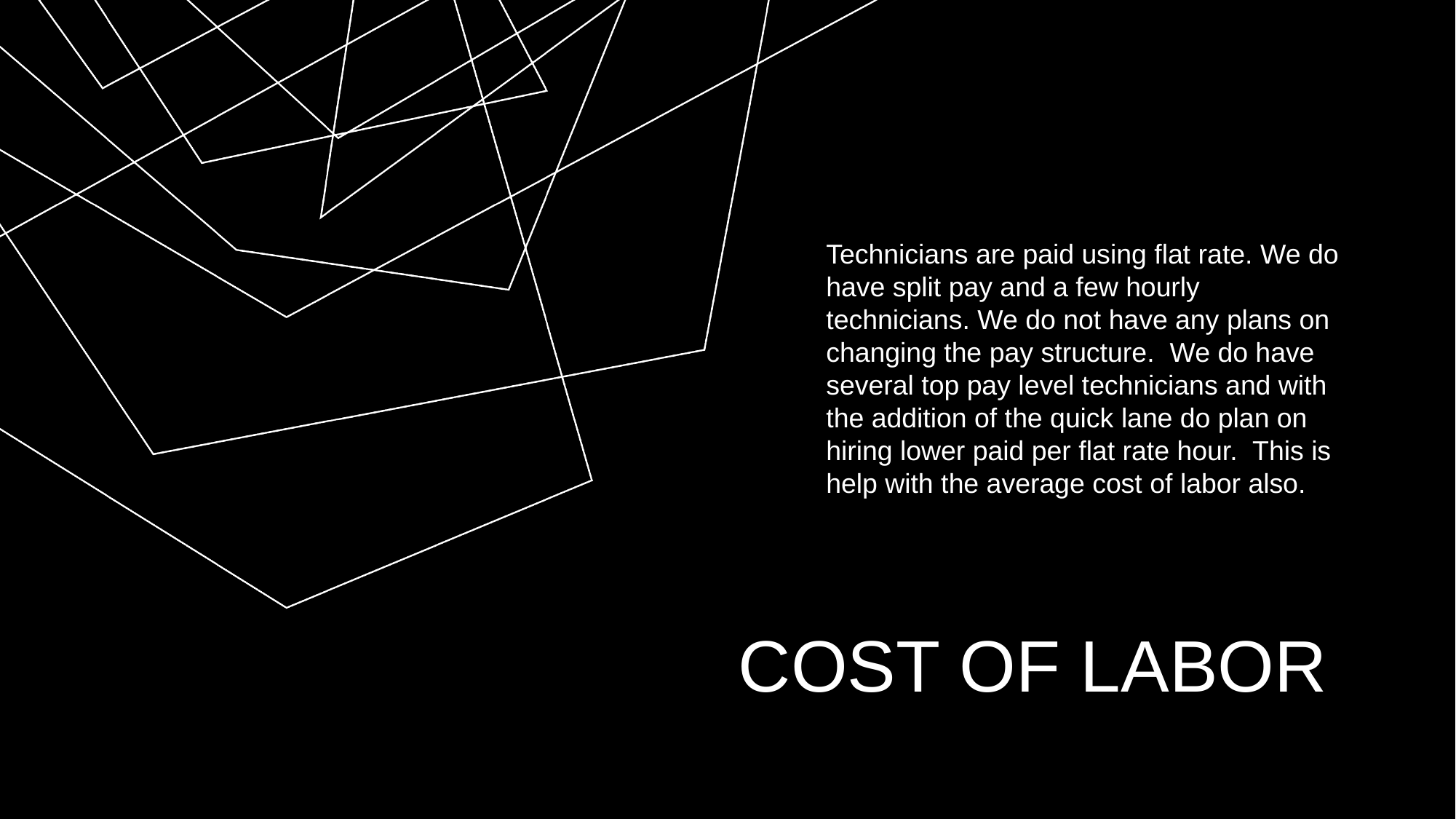

Technicians are paid using flat rate. We do have split pay and a few hourly technicians. We do not have any plans on changing the pay structure.  We do have several top pay level technicians and with the addition of the quick lane do plan on hiring lower paid per flat rate hour.  This is help with the average cost of labor also.
# Cost of labor